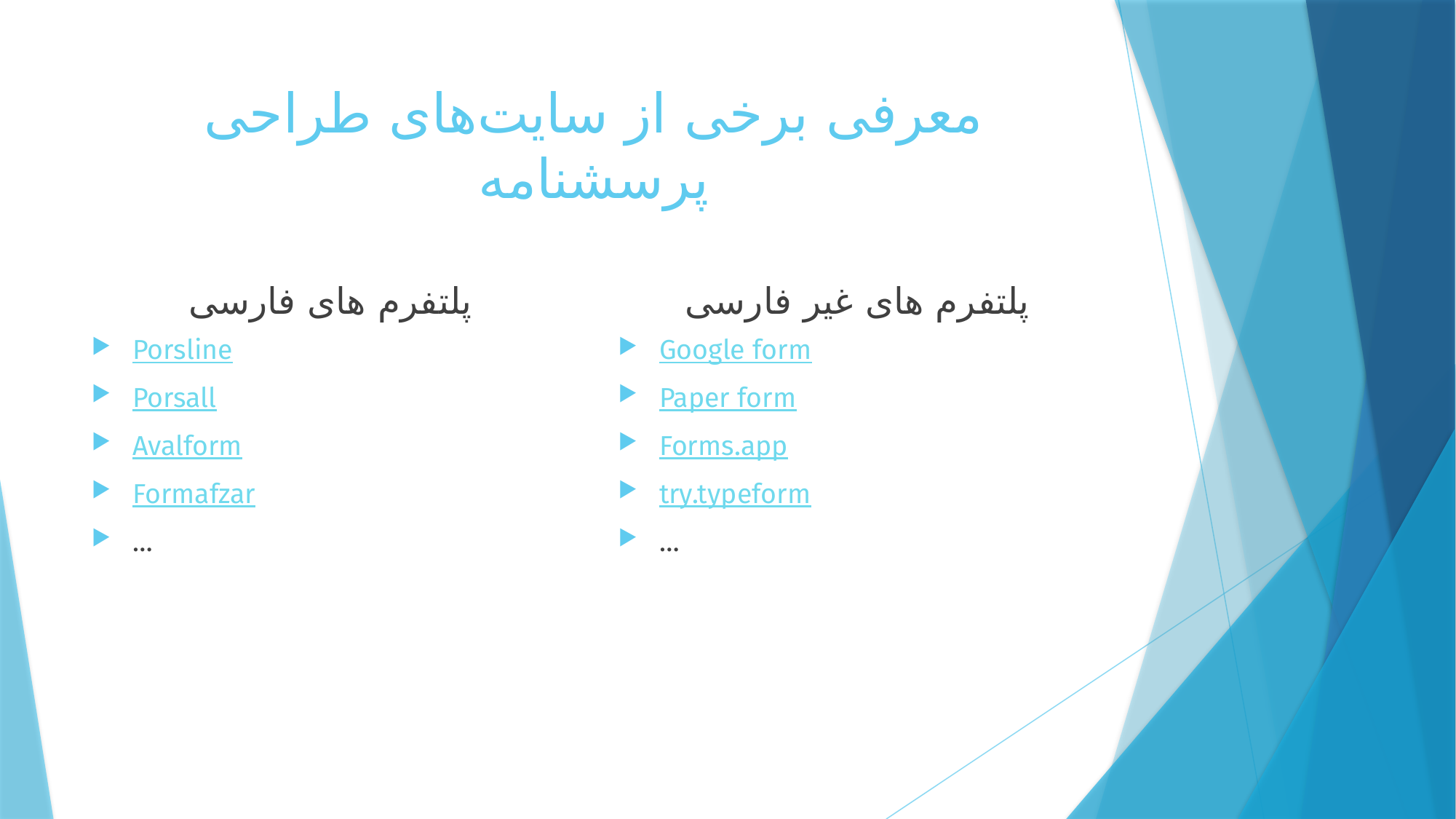

# معرفی برخی از سایت‌های طراحی پرسشنامه
پلتفرم های فارسی
پلتفرم های غیر فارسی
Porsline
Porsall
Avalform
Formafzar
…

Google form
Paper form
Forms.app
try.typeform
…